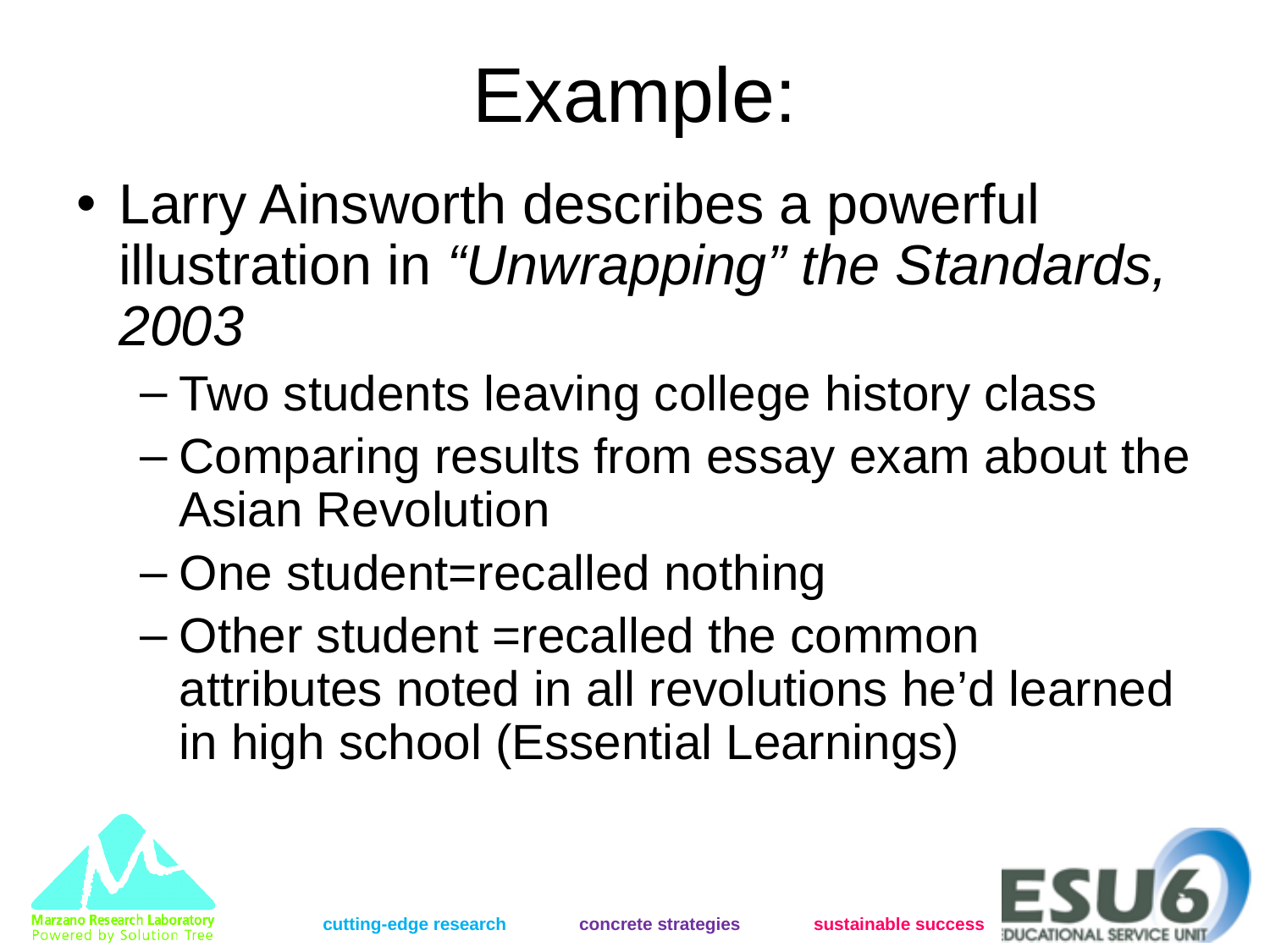

# Example:
Larry Ainsworth describes a powerful illustration in “Unwrapping” the Standards, 2003
Two students leaving college history class
Comparing results from essay exam about the Asian Revolution
One student=recalled nothing
Other student =recalled the common attributes noted in all revolutions he’d learned in high school (Essential Learnings)
cutting-edge research               concrete strategies               sustainable success